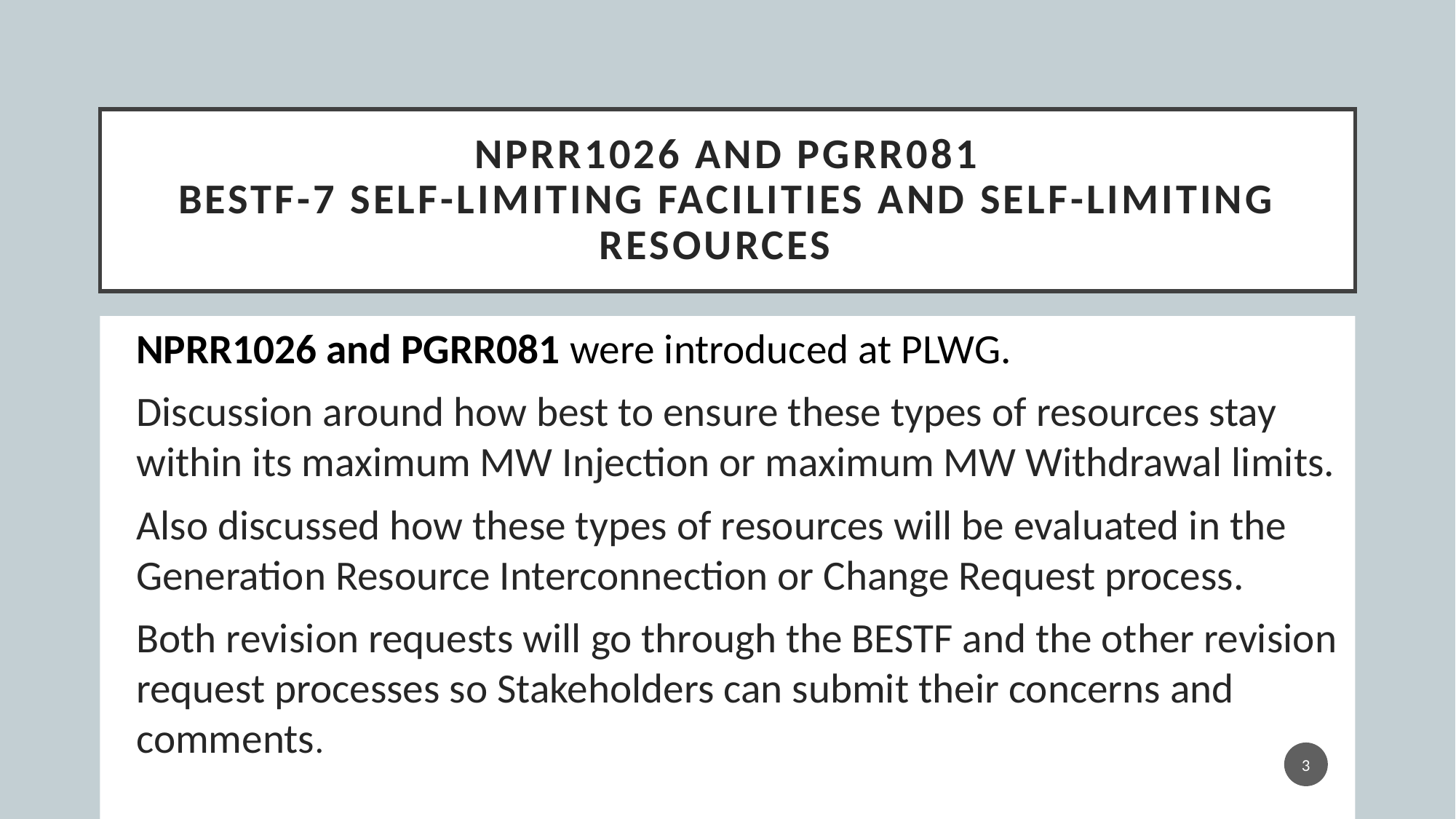

# NPRR1026 and PGRR081 BESTF-7 Self-Limiting Facilities and Self-Limiting Resources
NPRR1026 and PGRR081 were introduced at PLWG.
Discussion around how best to ensure these types of resources stay within its maximum MW Injection or maximum MW Withdrawal limits.
Also discussed how these types of resources will be evaluated in the Generation Resource Interconnection or Change Request process.
Both revision requests will go through the BESTF and the other revision request processes so Stakeholders can submit their concerns and comments.

3